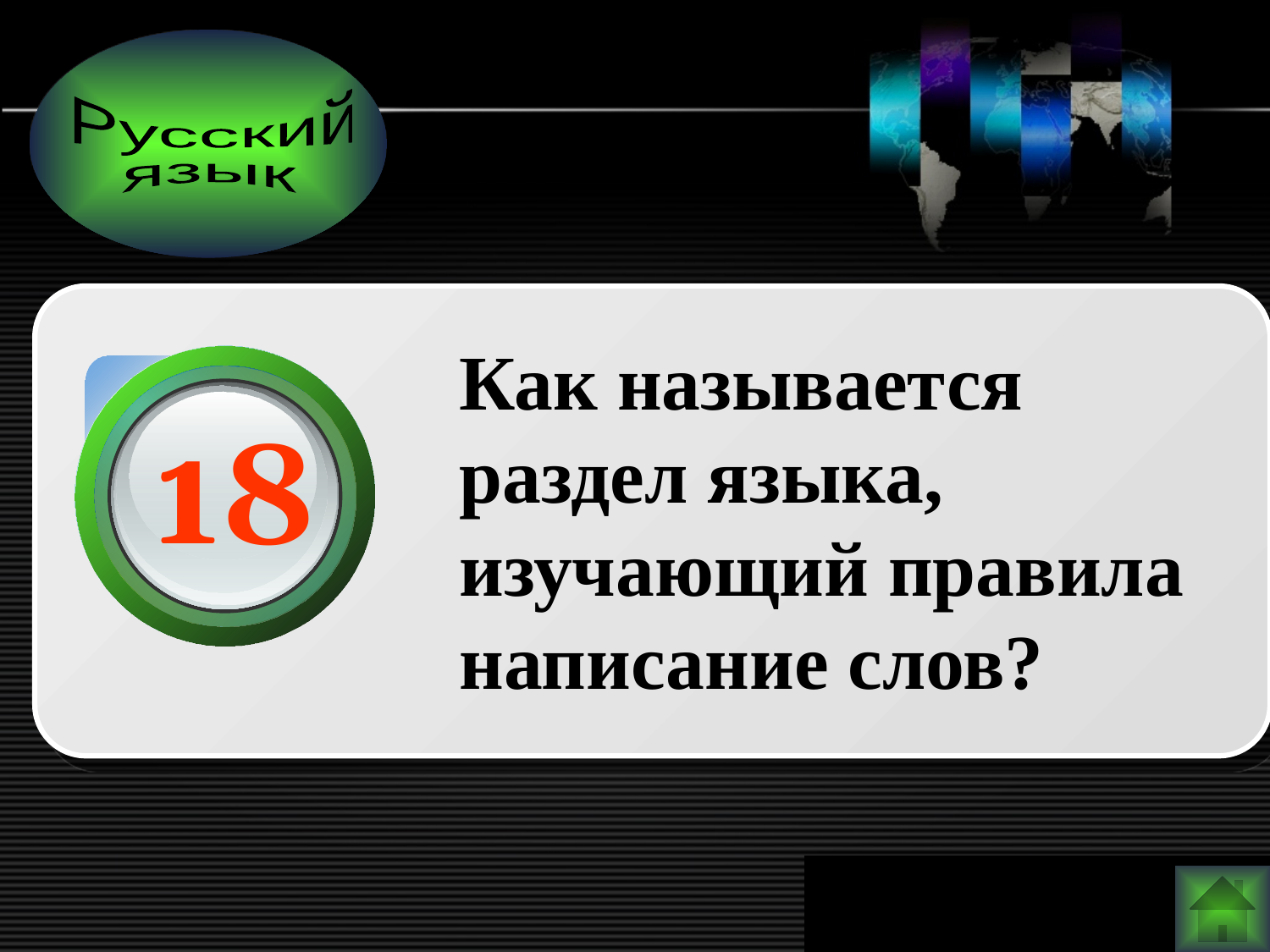

Русский
язык

Как называется раздел языка, изучающий правила написание слов?

18

www.themegallery.com